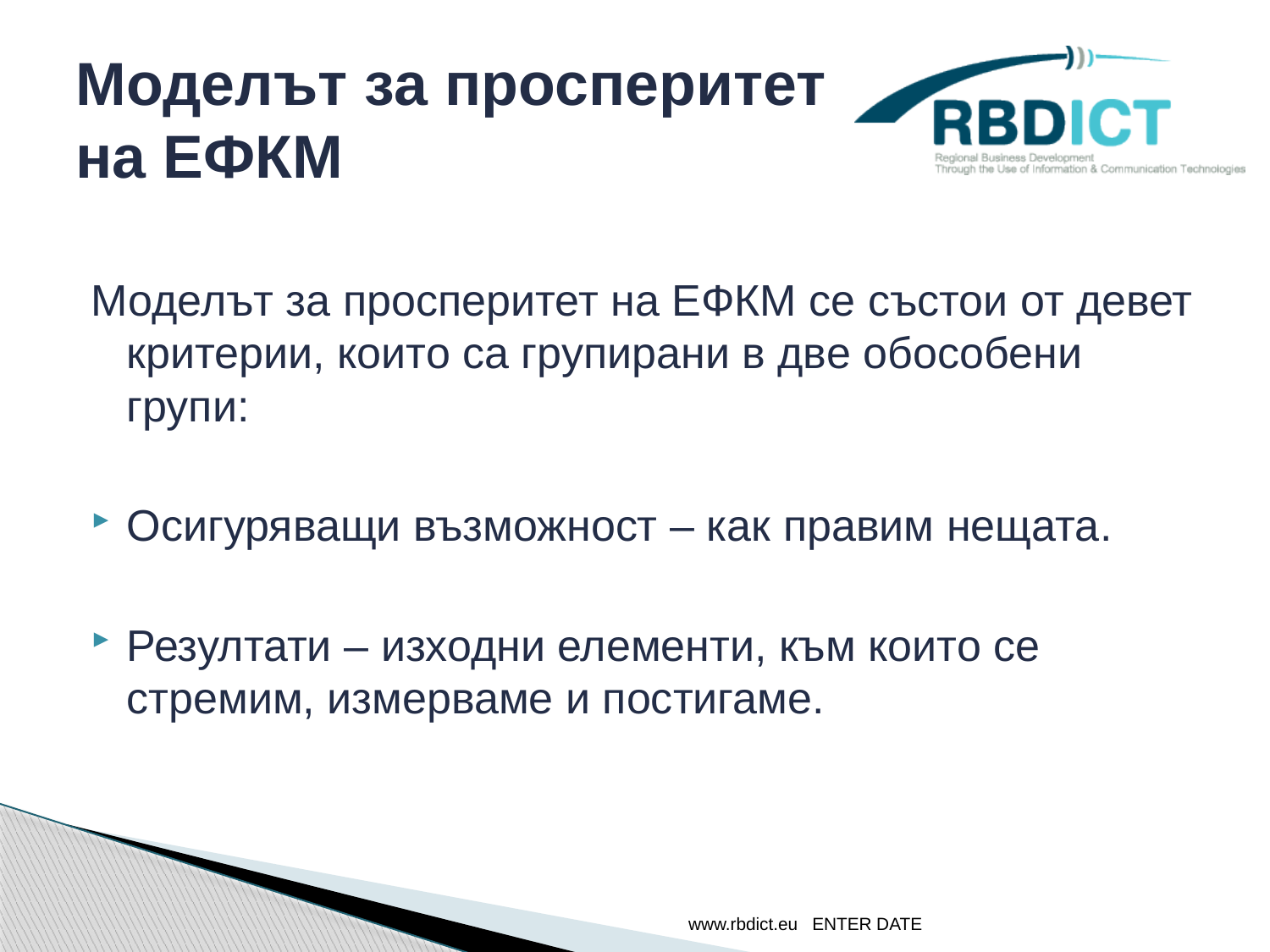

# Моделът за просперитет на ЕФКМ

Моделът за просперитет на ЕФКМ се състои от девет критерии, които са групирани в две обособени групи:

Осигуряващи възможност – как правим нещата.

Резултати – изходни елементи, към които се стремим, измерваме и постигаме.
www.rbdict.eu   ENTER DATE